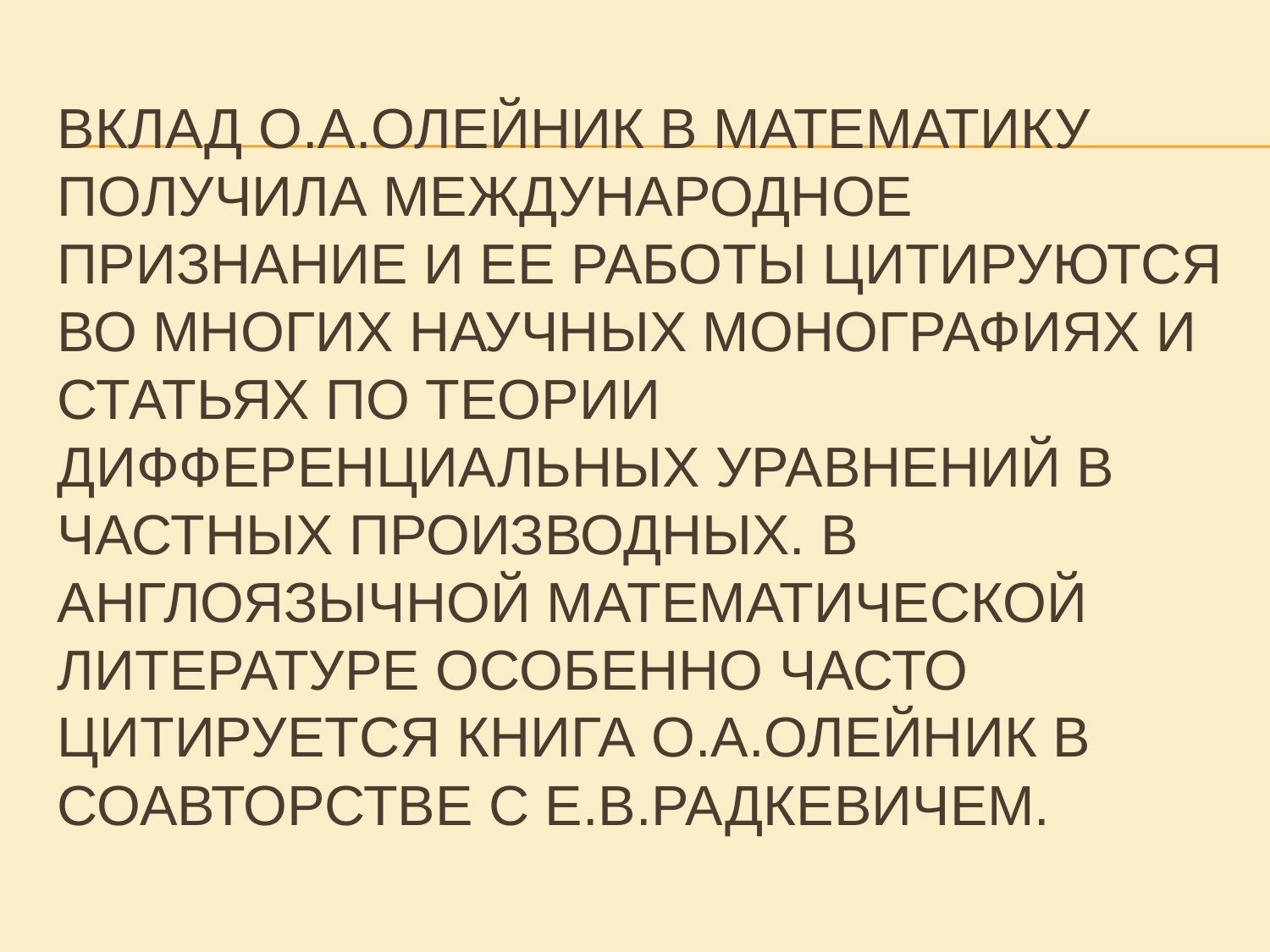

# Вклад О.А.Олейник в математику получилА международное признание и ее работы цитируются во многих научных монографиях и статьях по теории дифференциальных уравнений в частных производных. В англоязычной математической литературе особенно часто цитируется книга О.А.Олейник в соавторстве с Е.В.Радкевичем.